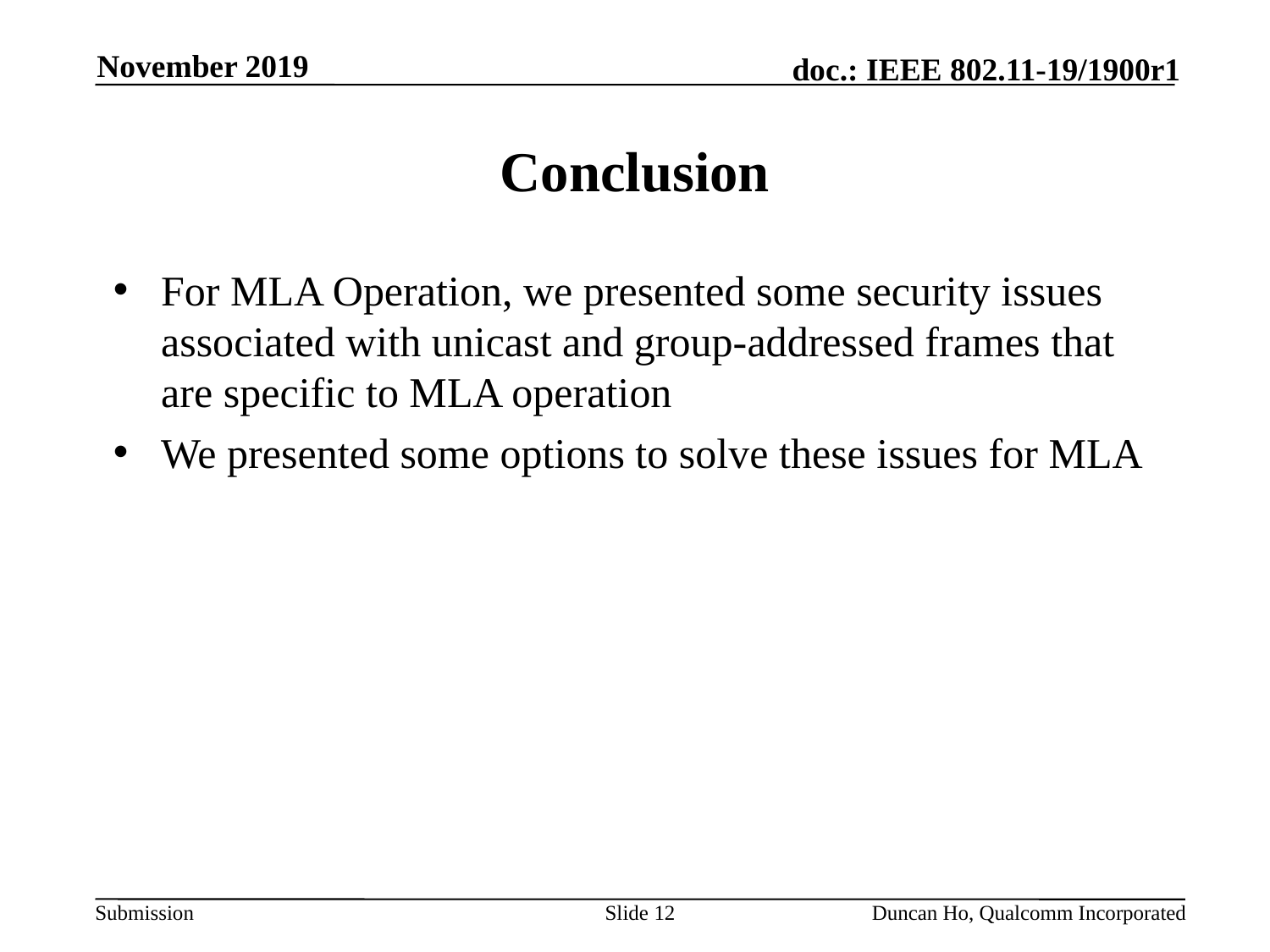

November 2019
# Conclusion
For MLA Operation, we presented some security issues associated with unicast and group-addressed frames that are specific to MLA operation
We presented some options to solve these issues for MLA
Slide 12
Duncan Ho, Qualcomm Incorporated